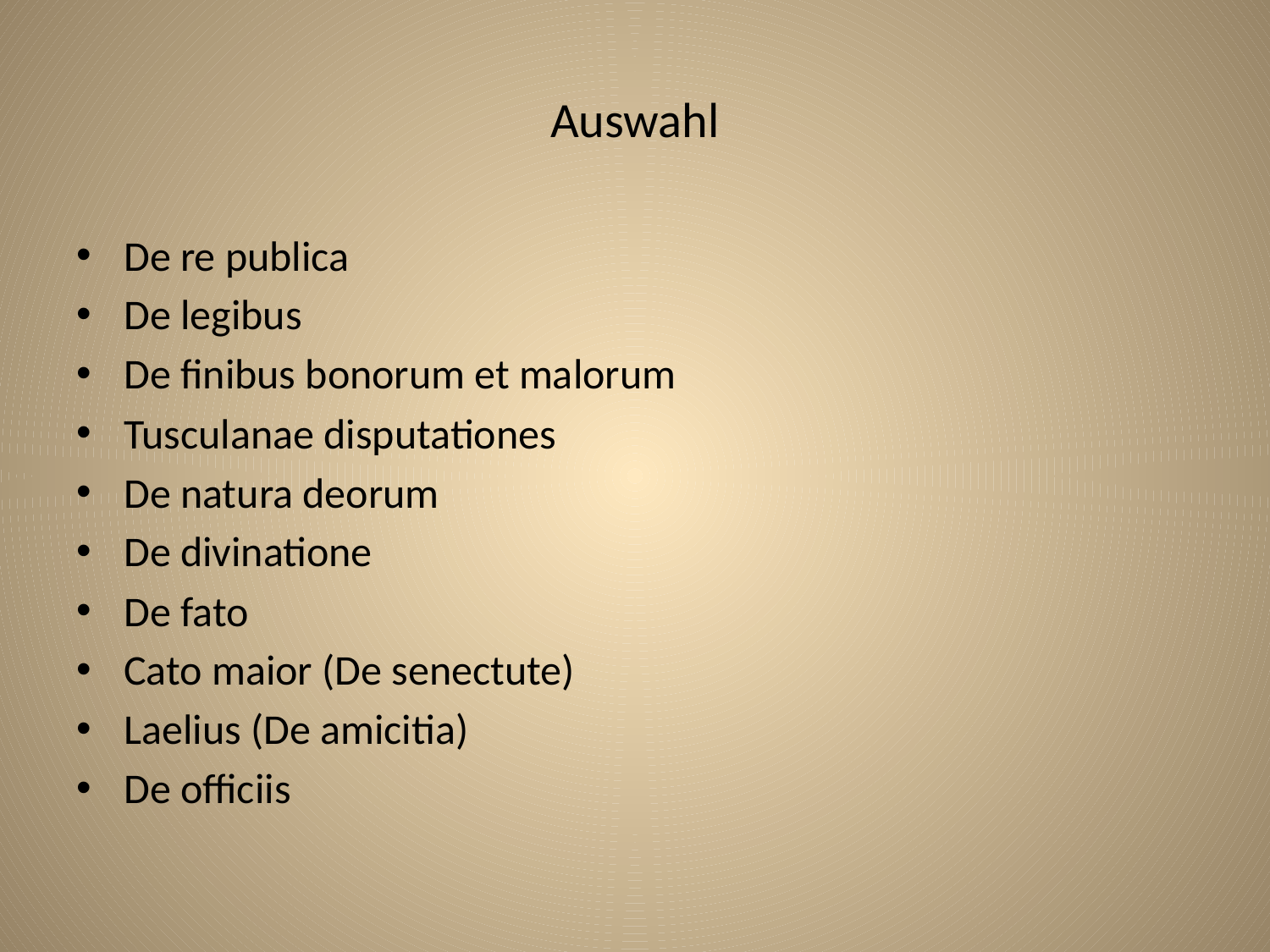

# Auswahl
De re publica
De legibus
De finibus bonorum et malorum
Tusculanae disputationes
De natura deorum
De divinatione
De fato
Cato maior (De senectute)
Laelius (De amicitia)
De officiis